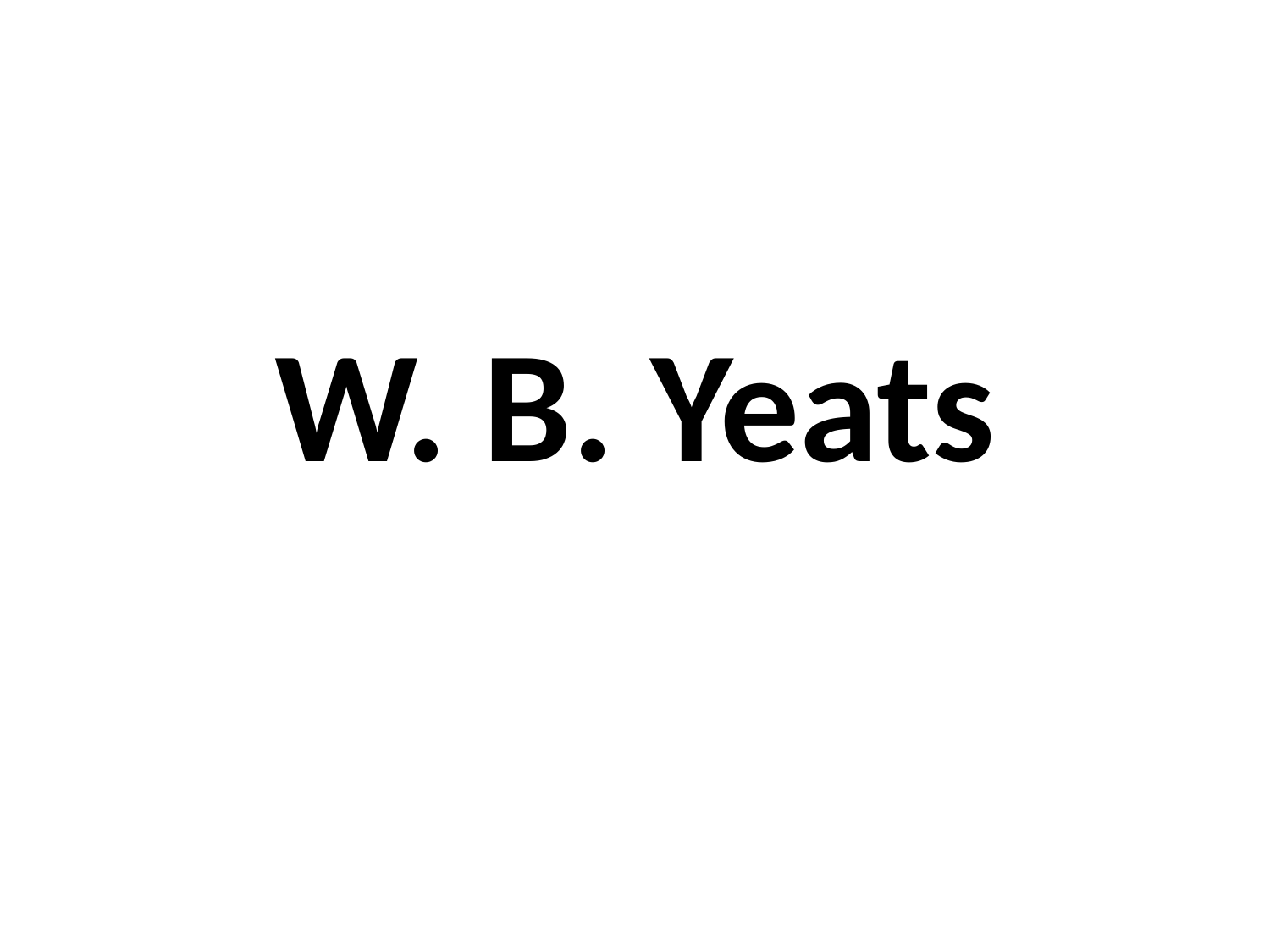

# W. B. Yeats

© Seomra Ranga 2010 www.seomraranga.com